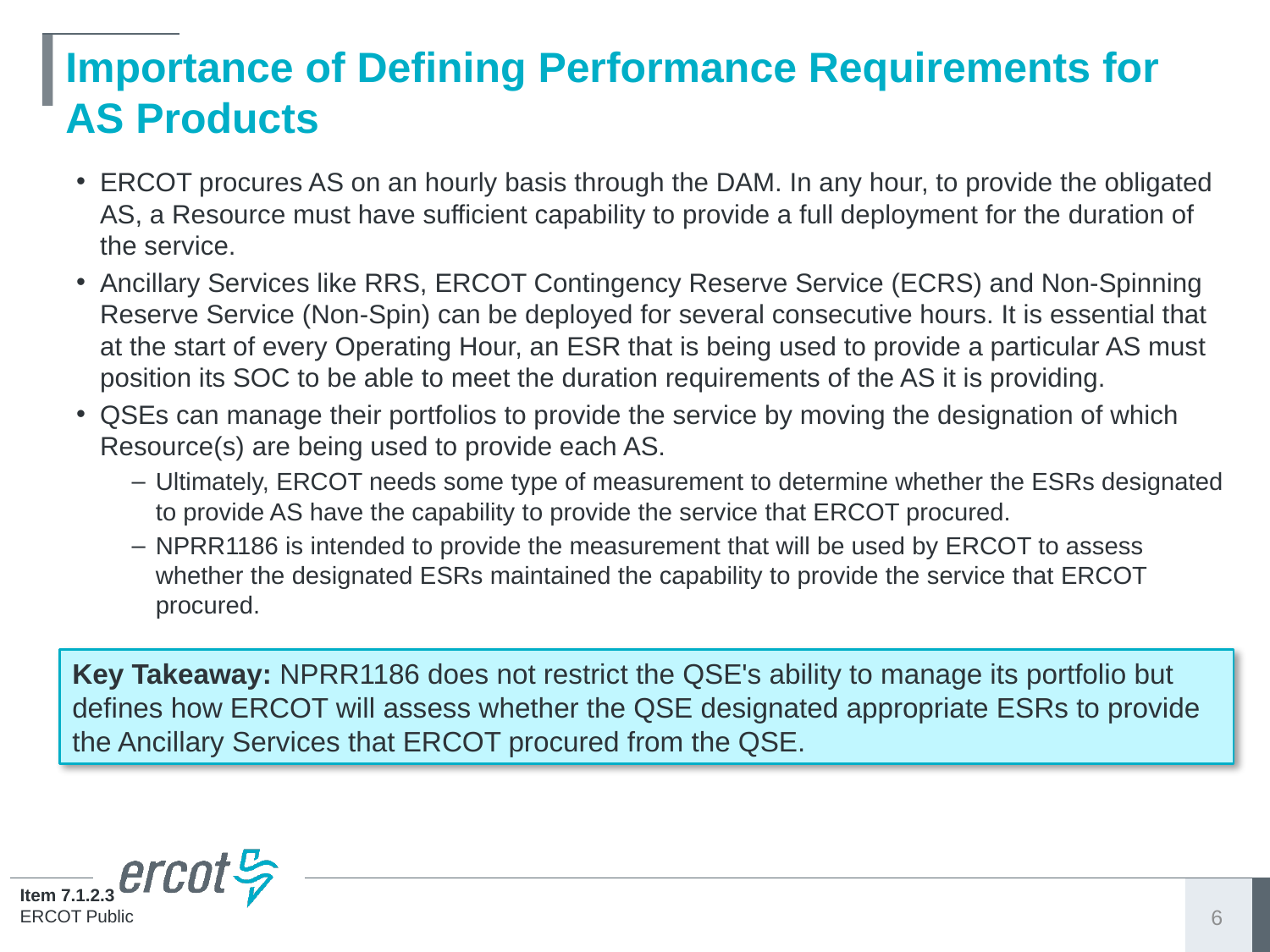

# Importance of Defining Performance Requirements for AS Products
ERCOT procures AS on an hourly basis through the DAM. In any hour, to provide the obligated AS, a Resource must have sufficient capability to provide a full deployment for the duration of the service.
Ancillary Services like RRS, ERCOT Contingency Reserve Service (ECRS) and Non-Spinning Reserve Service (Non-Spin) can be deployed for several consecutive hours. It is essential that at the start of every Operating Hour, an ESR that is being used to provide a particular AS must position its SOC to be able to meet the duration requirements of the AS it is providing.
QSEs can manage their portfolios to provide the service by moving the designation of which Resource(s) are being used to provide each AS.
Ultimately, ERCOT needs some type of measurement to determine whether the ESRs designated to provide AS have the capability to provide the service that ERCOT procured.
NPRR1186 is intended to provide the measurement that will be used by ERCOT to assess whether the designated ESRs maintained the capability to provide the service that ERCOT procured.
Key Takeaway: NPRR1186 does not restrict the QSE's ability to manage its portfolio but defines how ERCOT will assess whether the QSE designated appropriate ESRs to provide the Ancillary Services that ERCOT procured from the QSE.
6